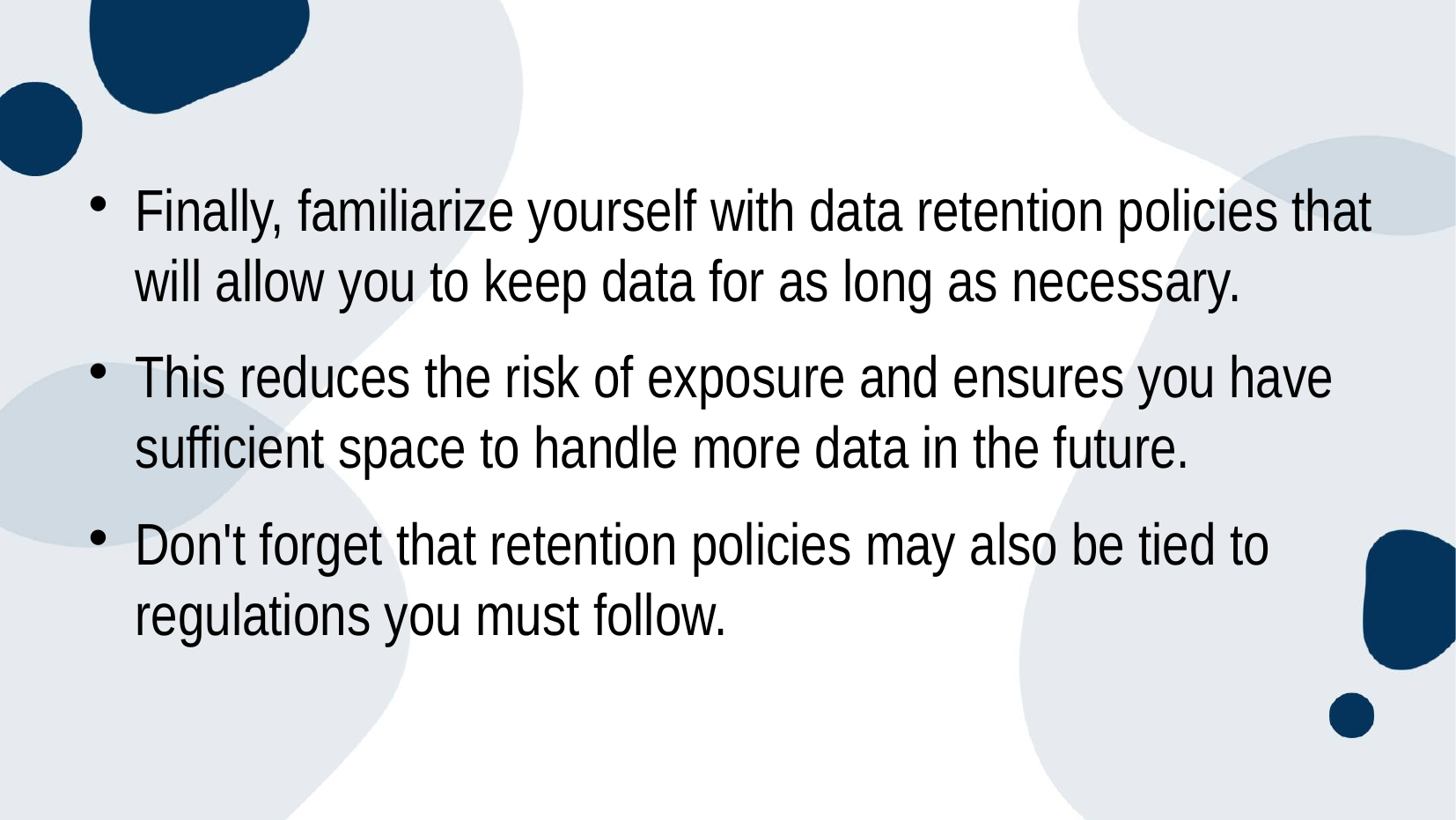

#
Finally, familiarize yourself with data retention policies that will allow you to keep data for as long as necessary.
This reduces the risk of exposure and ensures you have sufficient space to handle more data in the future.
Don't forget that retention policies may also be tied to regulations you must follow.